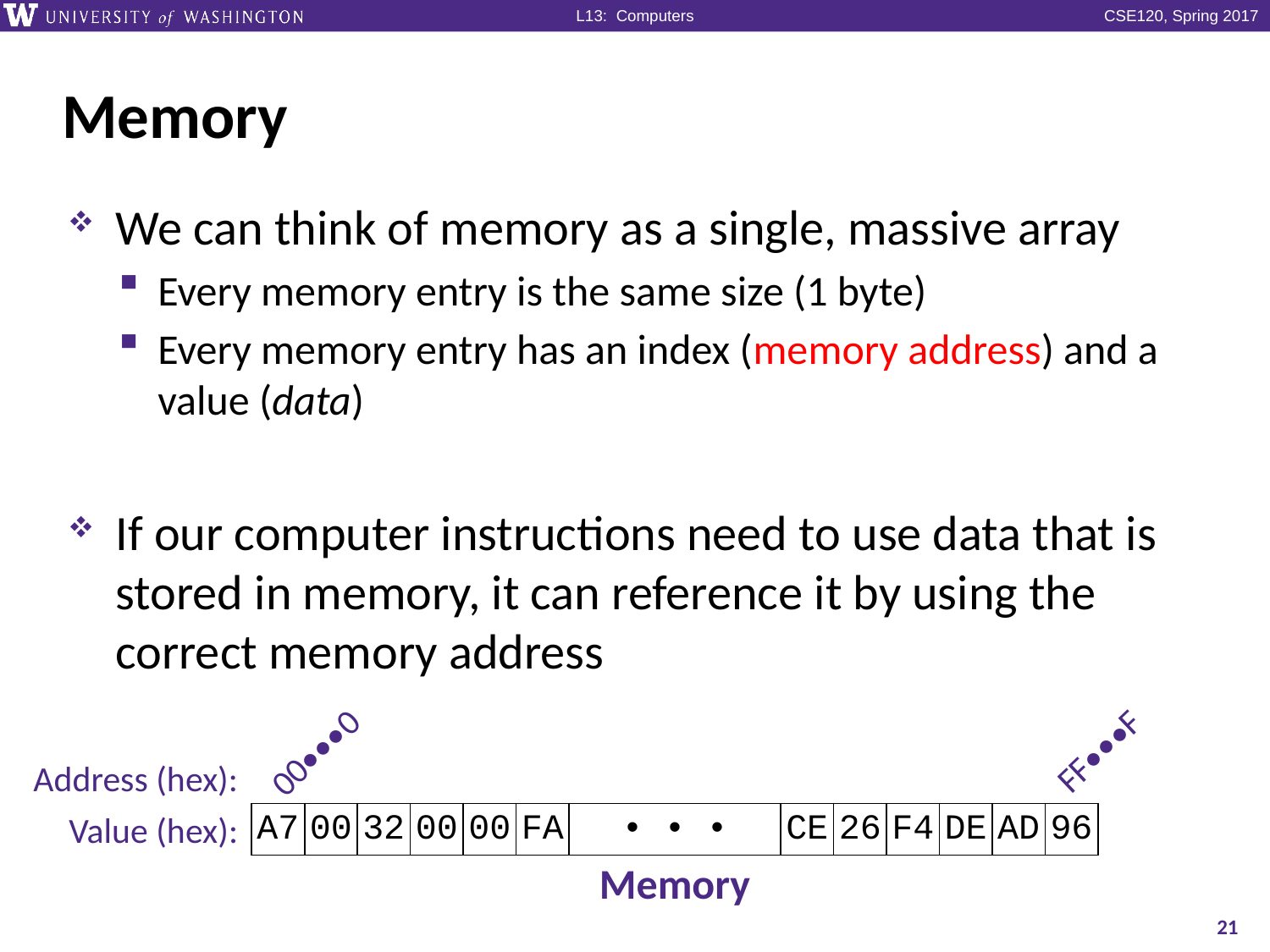

# Memory
We can think of memory as a single, massive array
Every memory entry is the same size (1 byte)
Every memory entry has an index (memory address) and a value (data)

If our computer instructions need to use data that is stored in memory, it can reference it by using the correct memory address
FF•••F
00•••0
Address (hex):
| A7 | 00 | 32 | 00 | 00 | FA | • • • | CE | 26 | F4 | DE | AD | 96 |
| --- | --- | --- | --- | --- | --- | --- | --- | --- | --- | --- | --- | --- |
Value (hex):
Memory
21